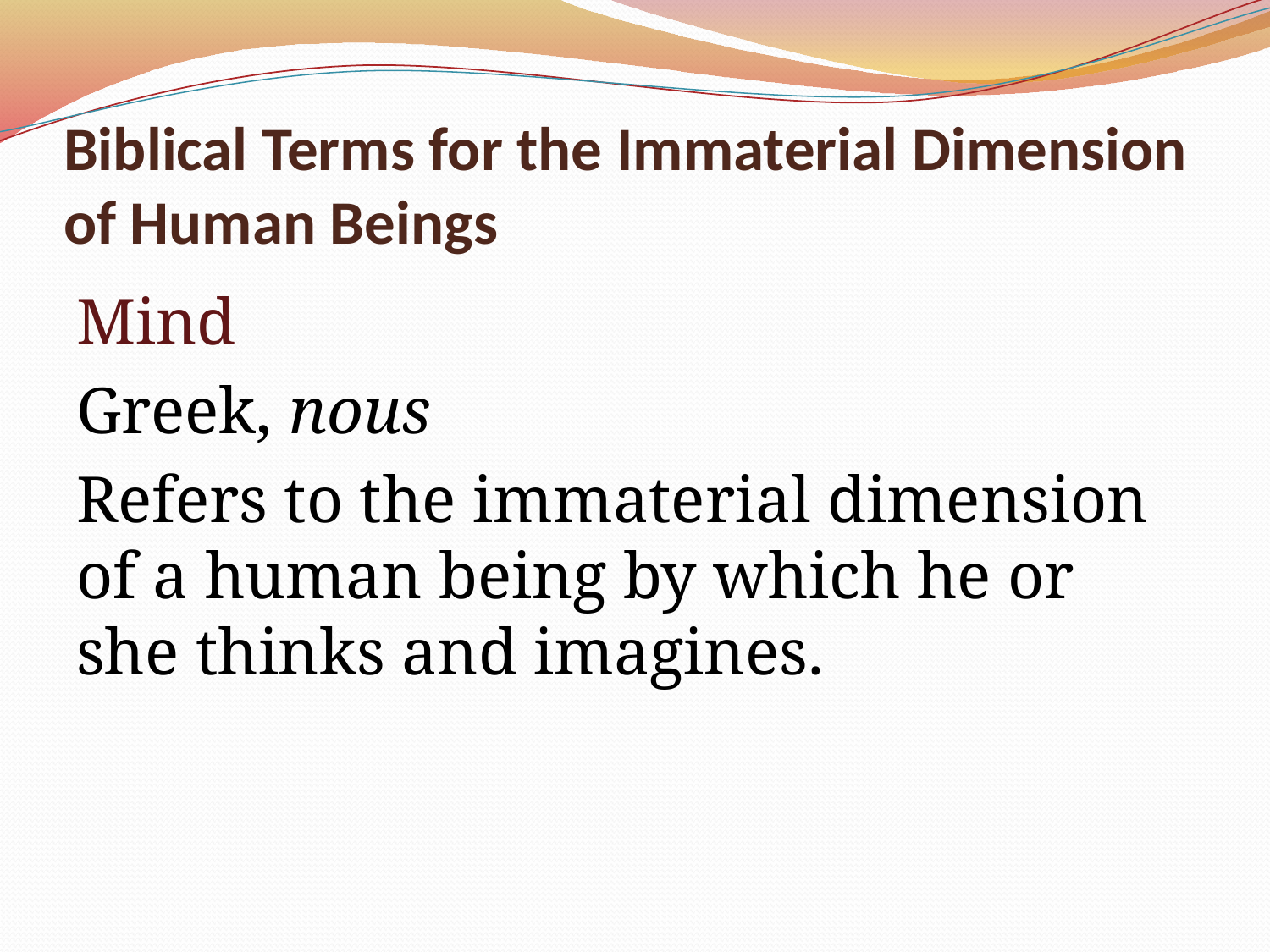

# Biblical Terms for the Immaterial Dimension of Human Beings
Mind
Greek, nous
Refers to the immaterial dimension of a human being by which he or she thinks and imagines.